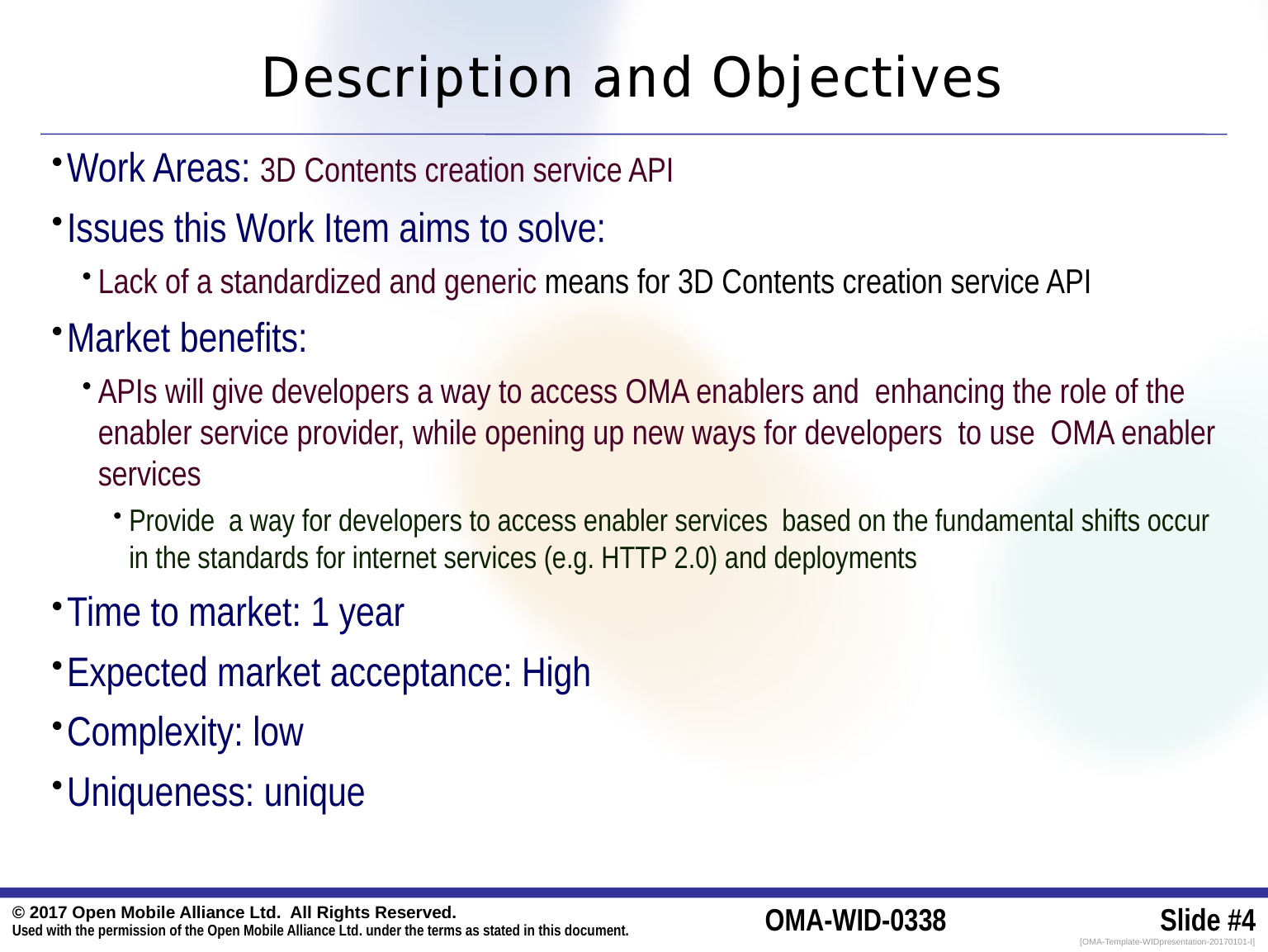

# Description and Objectives
Work Areas: 3D Contents creation service API
Issues this Work Item aims to solve:
Lack of a standardized and generic means for 3D Contents creation service API
Market benefits:
APIs will give developers a way to access OMA enablers and  enhancing the role of the enabler service provider, while opening up new ways for developers  to use  OMA enabler services
Provide  a way for developers to access enabler services  based on the fundamental shifts occur in the standards for internet services (e.g. HTTP 2.0) and deployments
Time to market: 1 year
Expected market acceptance: High
Complexity: low
Uniqueness: unique